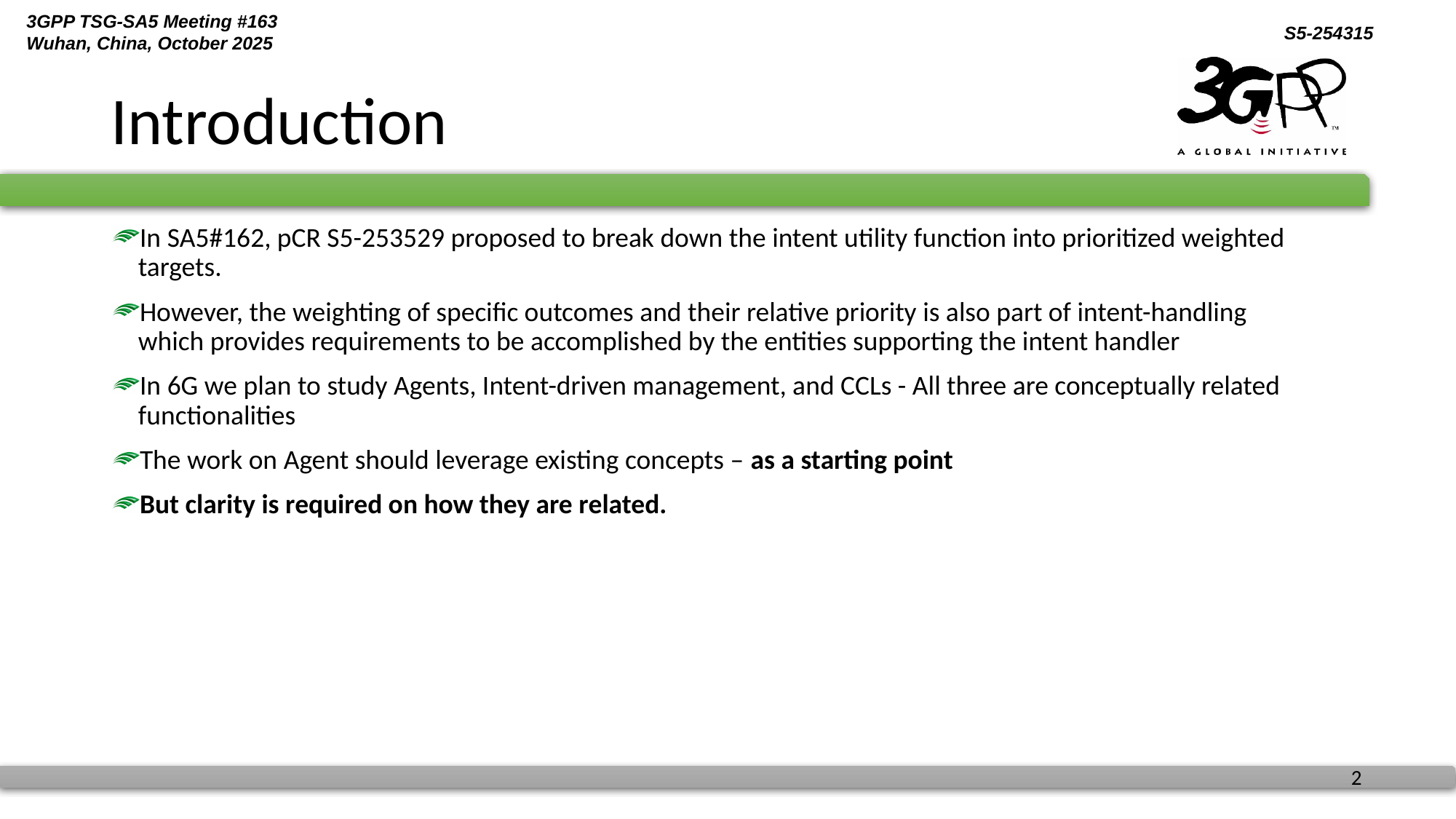

# Introduction
In SA5#162, pCR S5-253529 proposed to break down the intent utility function into prioritized weighted targets.
However, the weighting of specific outcomes and their relative priority is also part of intent-handling which provides requirements to be accomplished by the entities supporting the intent handler
In 6G we plan to study Agents, Intent-driven management, and CCLs - All three are conceptually related functionalities
The work on Agent should leverage existing concepts – as a starting point
But clarity is required on how they are related.